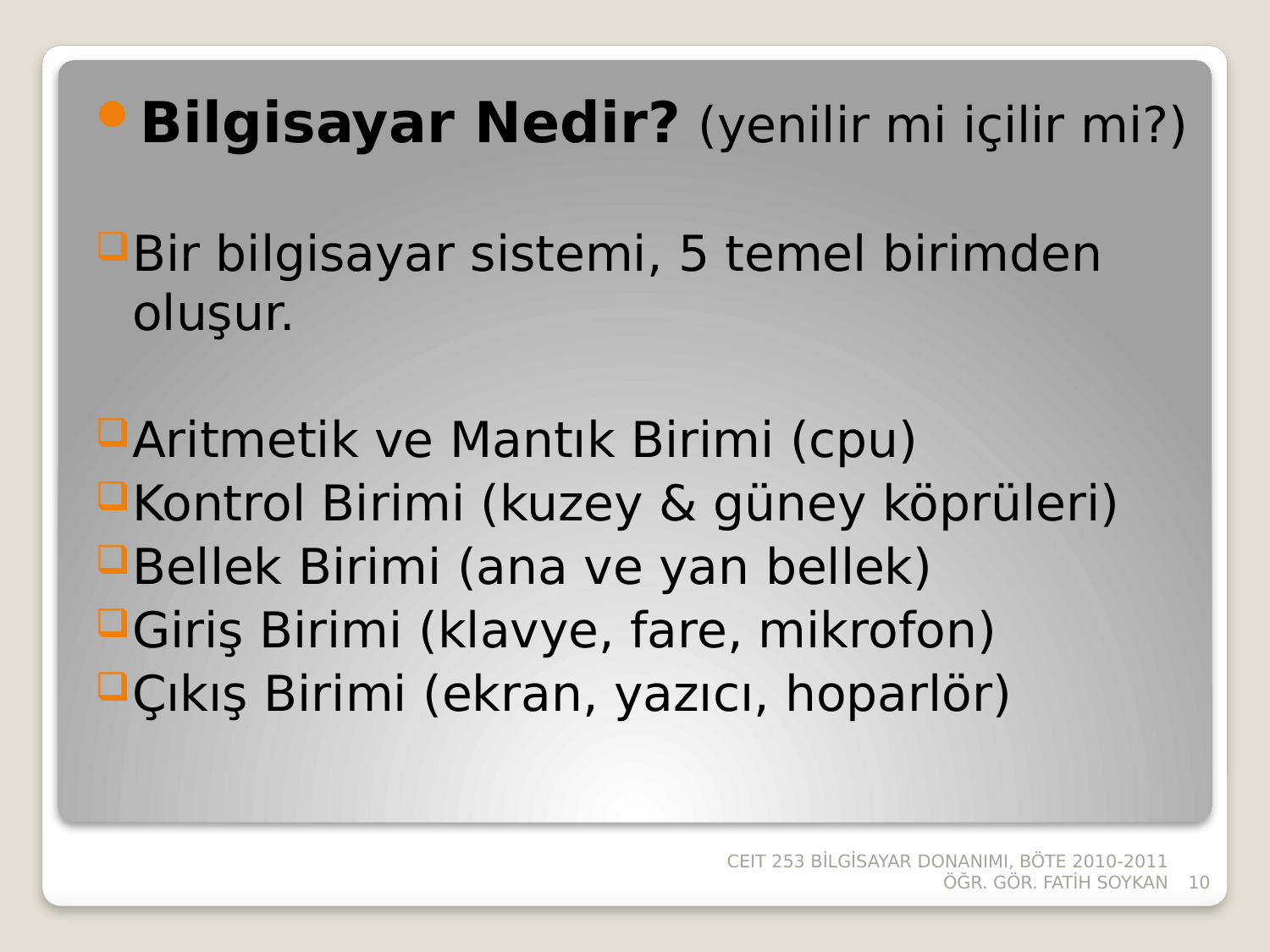

Bilgisayar Nedir? (yenilir mi içilir mi?)

Bir bilgisayar sistemi, 5 temel birimden oluşur.

Aritmetik ve Mantık Birimi (cpu)
Kontrol Birimi (kuzey & güney köprüleri)
Bellek Birimi (ana ve yan bellek)
Giriş Birimi (klavye, fare, mikrofon)
Çıkış Birimi (ekran, yazıcı, hoparlör)

CEIT 253 BİLGİSAYAR DONANIMI, BÖTE 2010-2011 ÖĞR. GÖR. FATİH SOYKAN
10